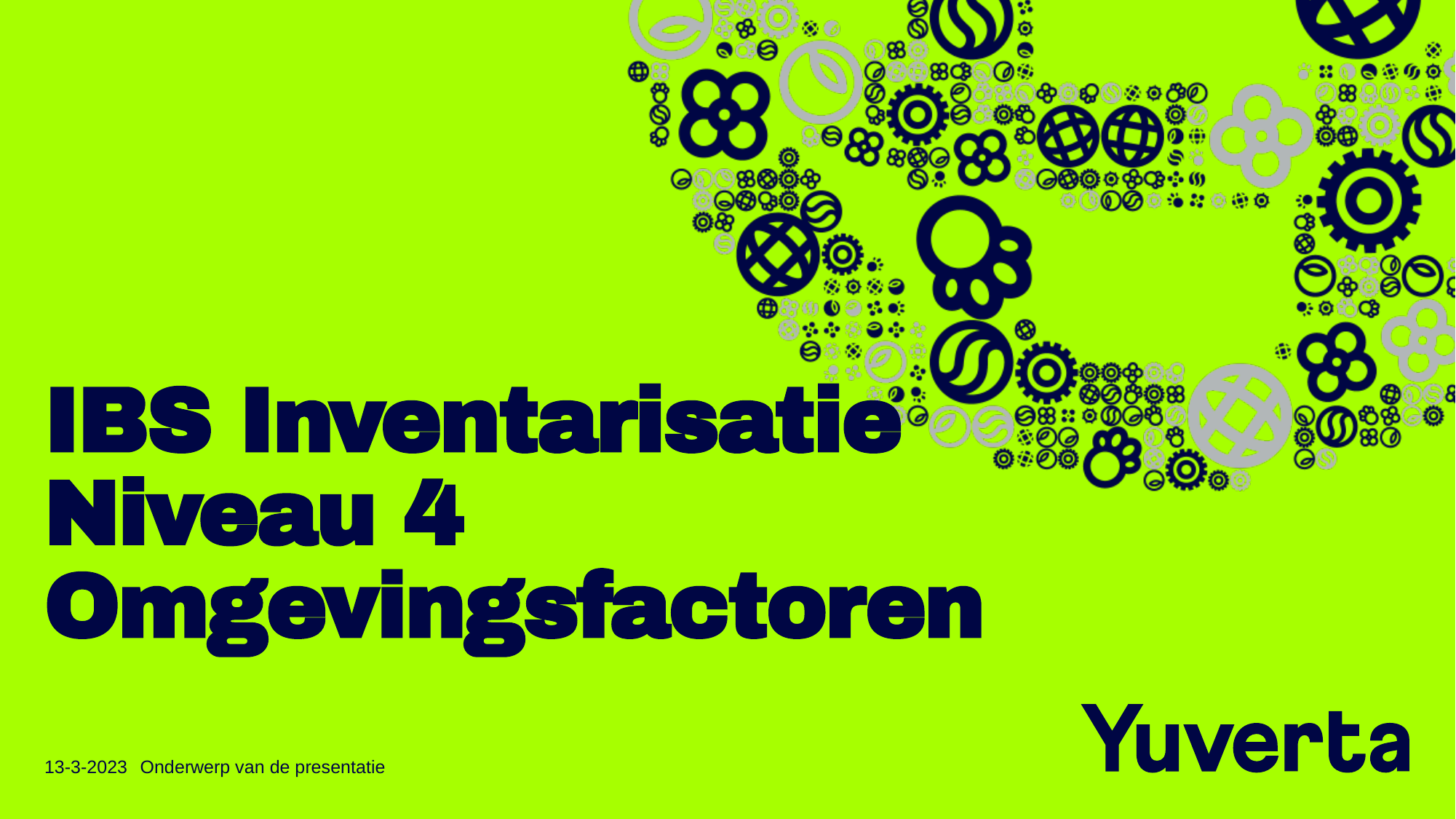

# IBS Inventarisatie Niveau 4 Omgevingsfactoren
13-3-2023
Onderwerp van de presentatie
2